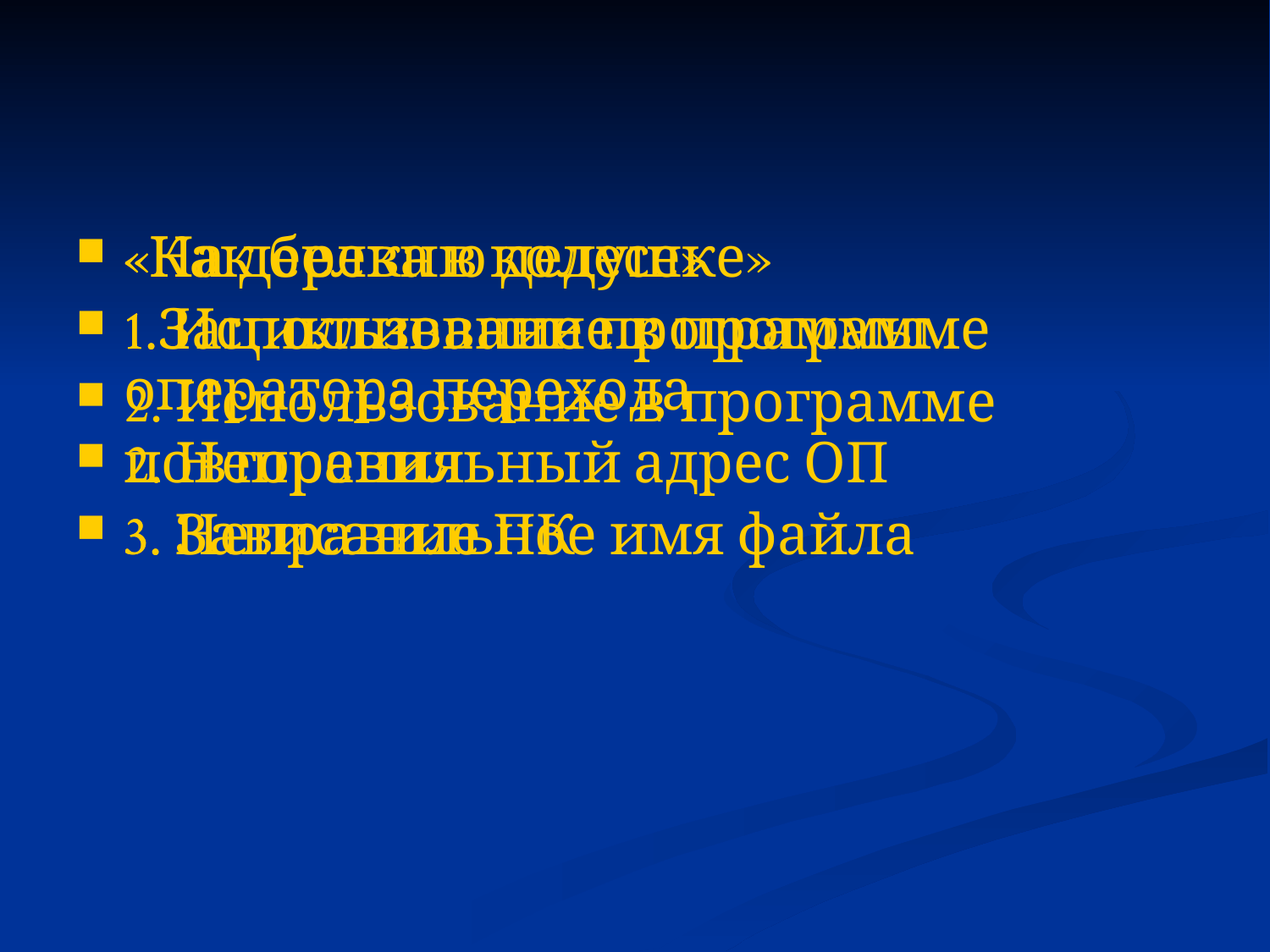

#
«На деревню дедушке»
1. Использование в программе оператора перехода
2. Неправильный адрес ОП
3. Неправильное имя файла
«Как белка в колесе»
1.Зацикливание программы
2. Использование в программе повторения
3. Зависание ПК